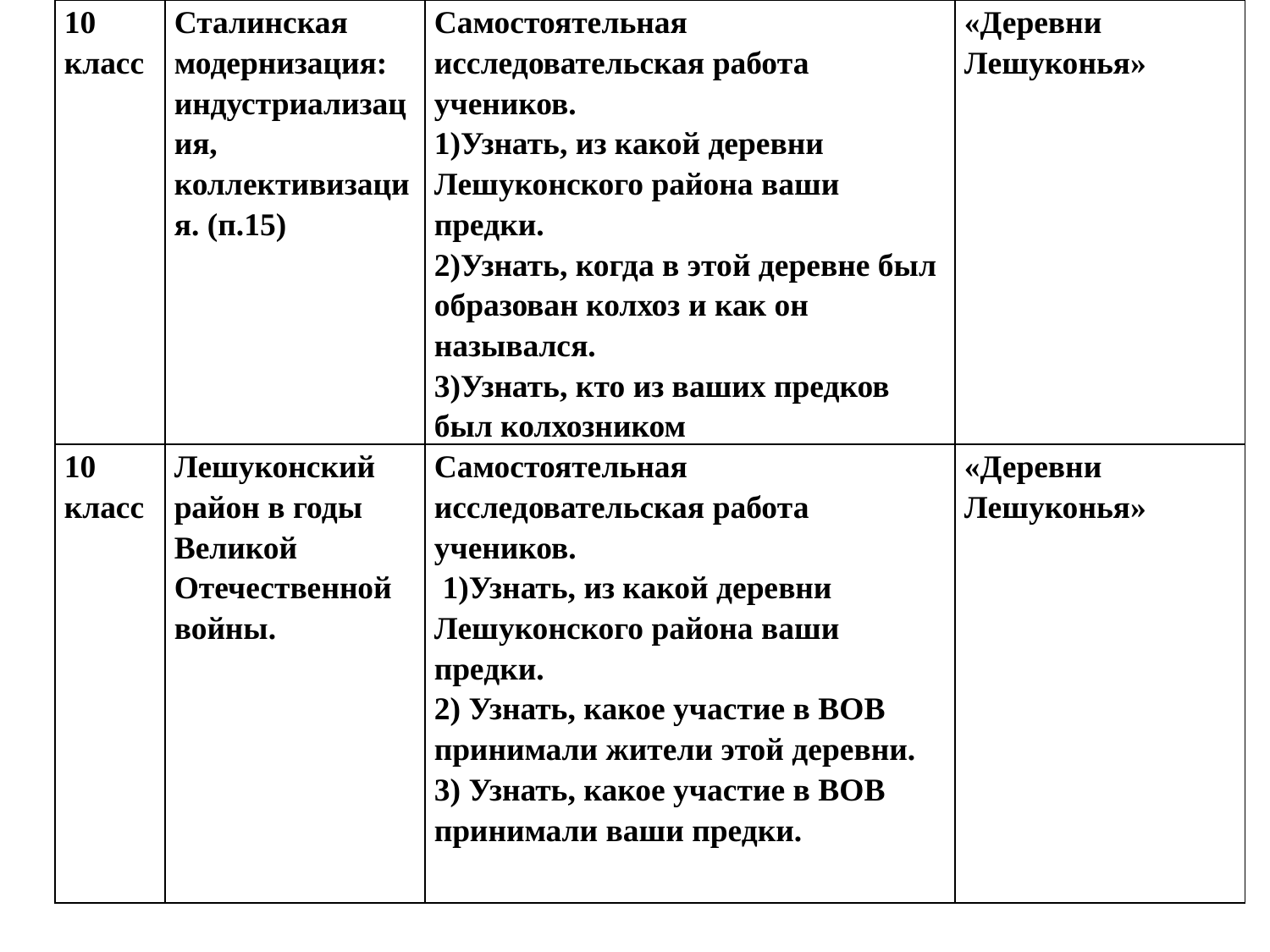

| 10 класс | Сталинская модернизация: индустриализация, коллективизация. (п.15) | Самостоятельная исследовательская работа учеников. 1)Узнать, из какой деревни Лешуконского района ваши предки. 2)Узнать, когда в этой деревне был образован колхоз и как он назывался. 3)Узнать, кто из ваших предков был колхозником | «Деревни Лешуконья» |
| --- | --- | --- | --- |
| 10 класс | Лешуконский район в годы Великой Отечественной войны. | Самостоятельная исследовательская работа учеников. 1)Узнать, из какой деревни Лешуконского района ваши предки. 2) Узнать, какое участие в ВОВ принимали жители этой деревни. 3) Узнать, какое участие в ВОВ принимали ваши предки. | «Деревни Лешуконья» |
#